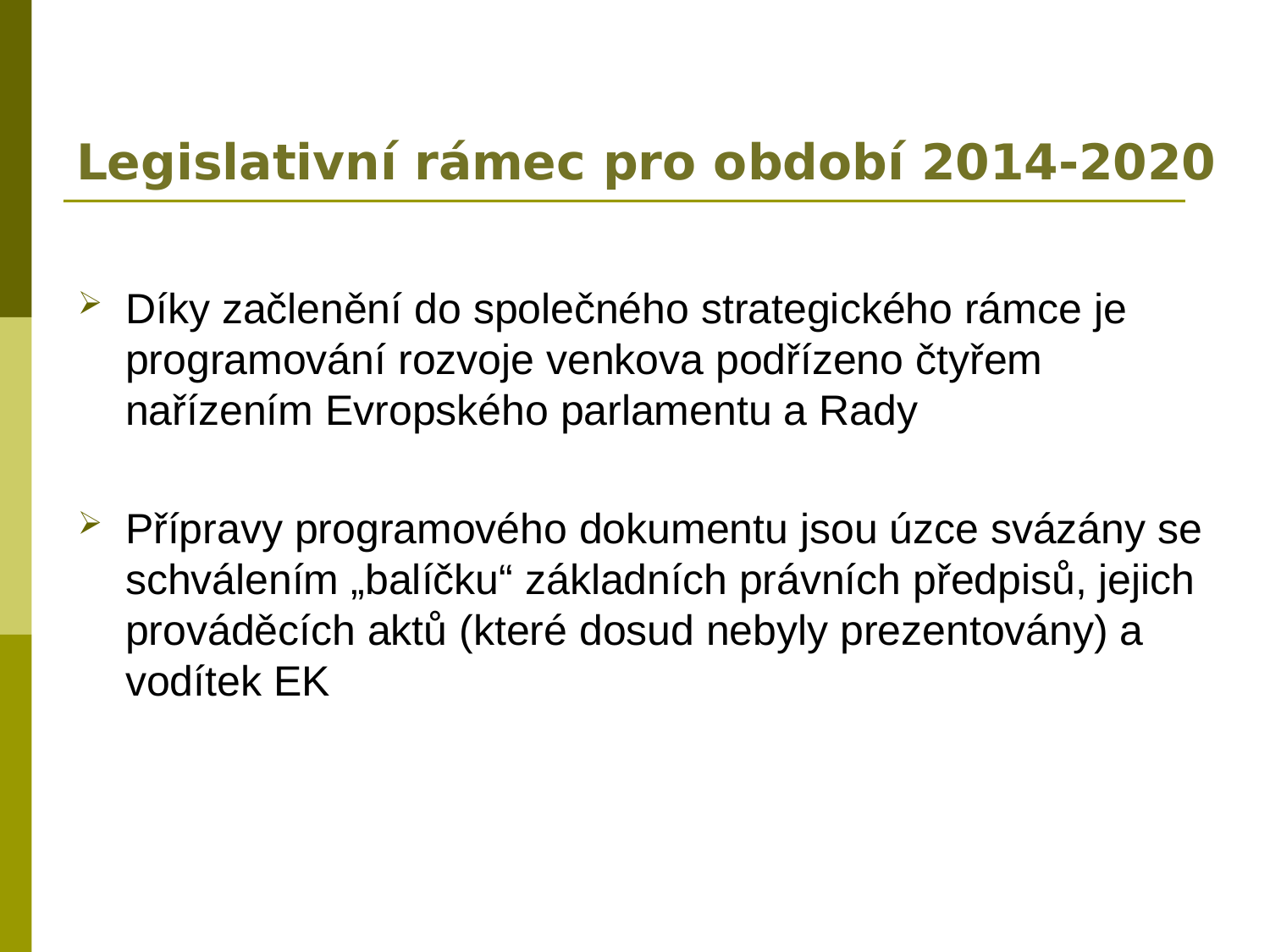

# Legislativní rámec pro období 2014-2020

Díky začlenění do společného strategického rámce je programování rozvoje venkova podřízeno čtyřem nařízením Evropského parlamentu a Rady

Přípravy programového dokumentu jsou úzce svázány se schválením „balíčku“ základních právních předpisů, jejich prováděcích aktů (které dosud nebyly prezentovány) a vodítek EK